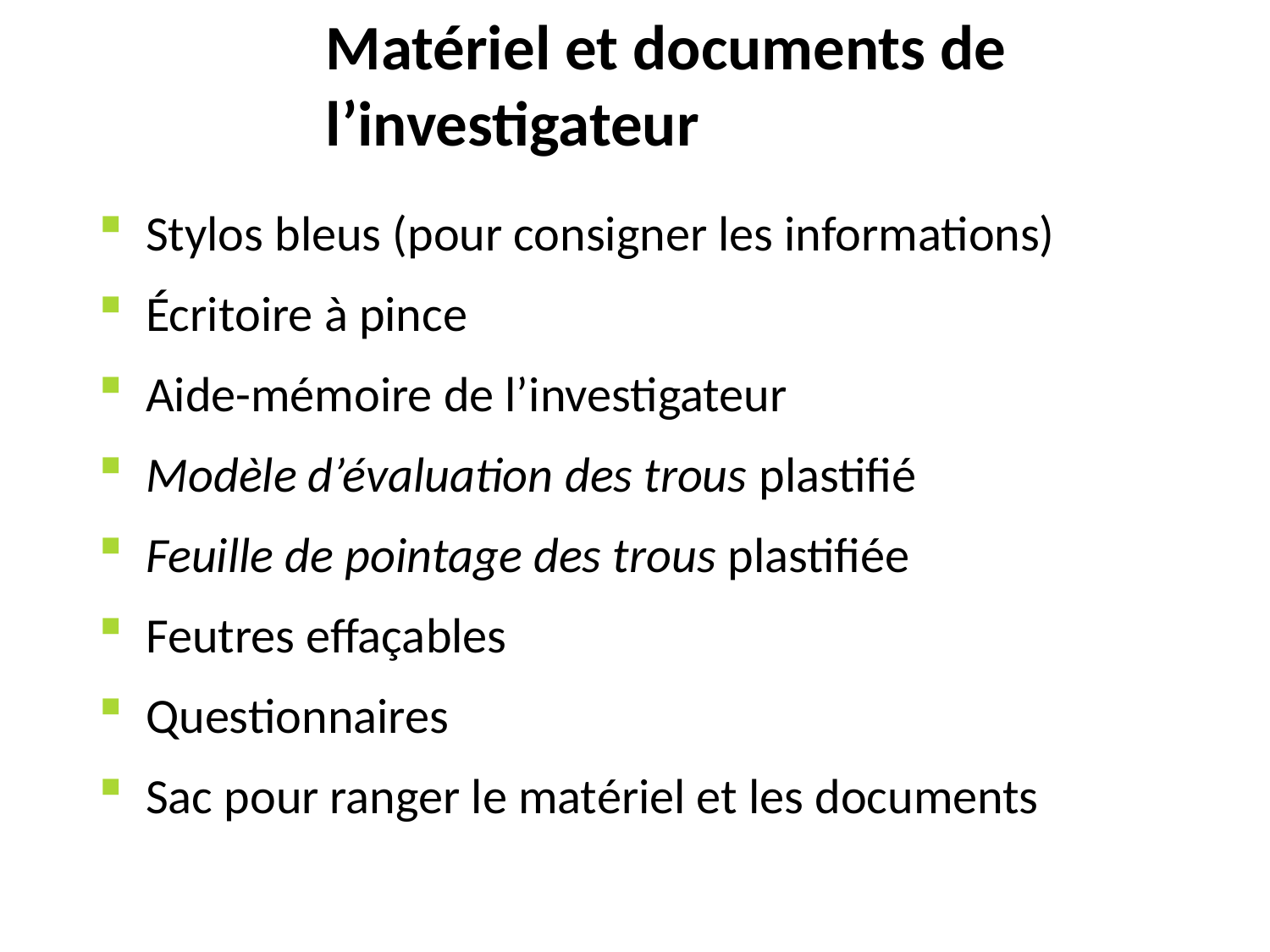

# Matériel et documents de l’investigateur
Stylos bleus (pour consigner les informations)
Écritoire à pince
Aide-mémoire de l’investigateur
Modèle d’évaluation des trous plastifié
Feuille de pointage des trous plastifiée
Feutres effaçables
Questionnaires
Sac pour ranger le matériel et les documents